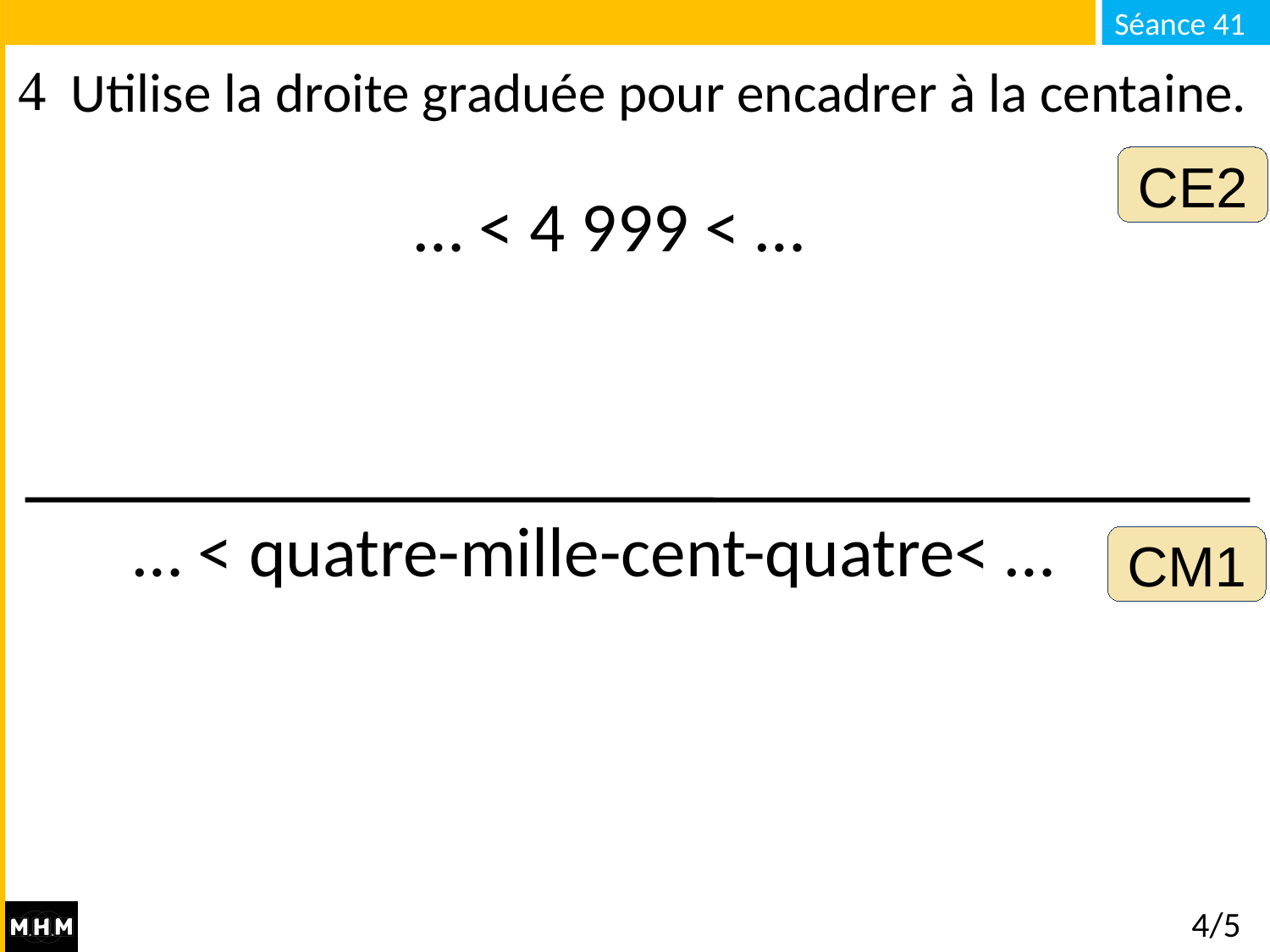

# Utilise la droite graduée pour encadrer à la centaine.
CE2
… < 4 999 < …
… < quatre-mille-cent-quatre< …

CM1
4/5